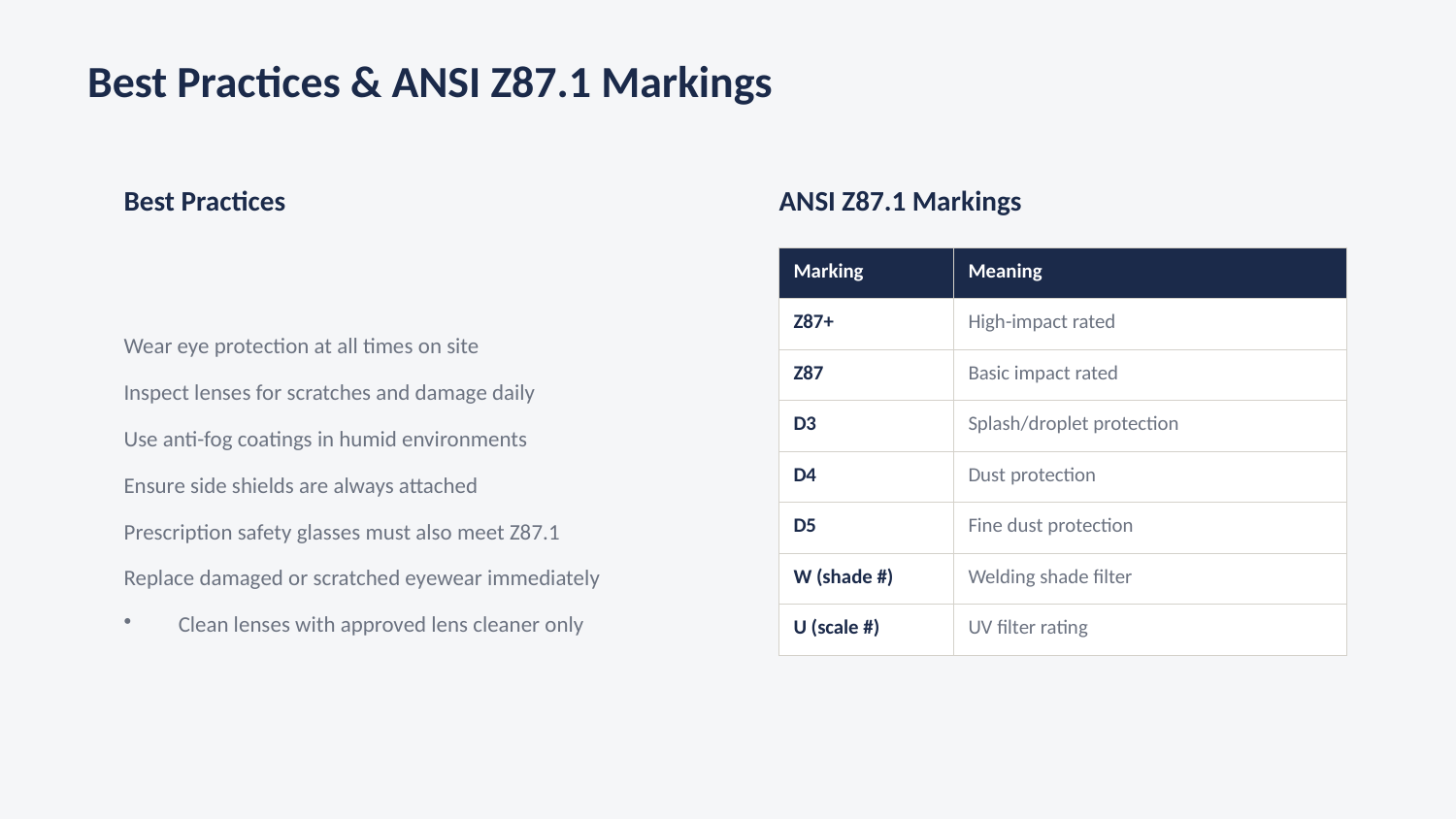

Best Practices & ANSI Z87.1 Markings

Best Practices
ANSI Z87.1 Markings
Wear eye protection at all times on site
Inspect lenses for scratches and damage daily
Use anti-fog coatings in humid environments
Ensure side shields are always attached
Prescription safety glasses must also meet Z87.1
Replace damaged or scratched eyewear immediately
Clean lenses with approved lens cleaner only
| Marking | Meaning |
| --- | --- |
| Z87+ | High-impact rated |
| Z87 | Basic impact rated |
| D3 | Splash/droplet protection |
| D4 | Dust protection |
| D5 | Fine dust protection |
| W (shade #) | Welding shade filter |
| U (scale #) | UV filter rating |